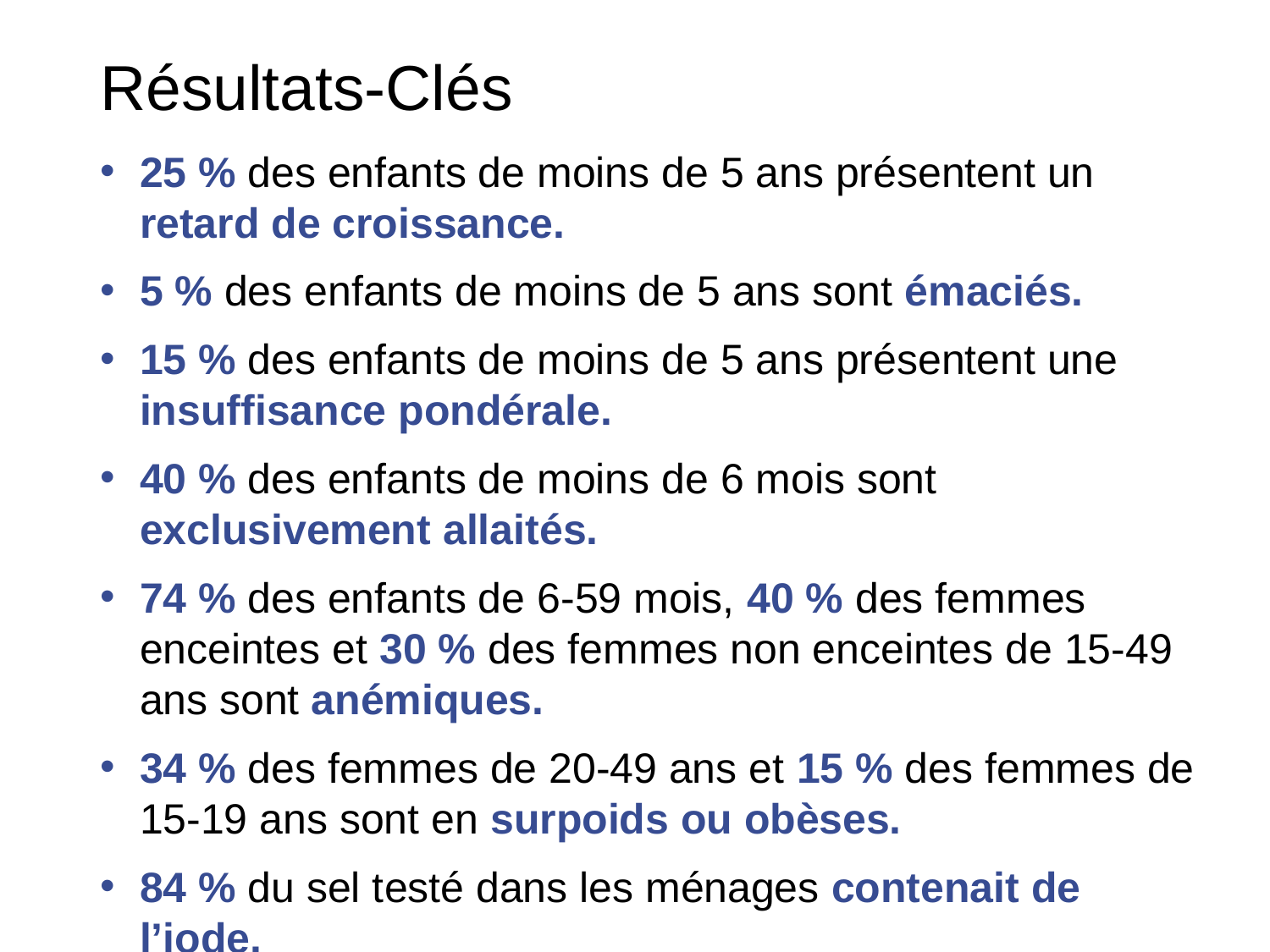

# Résultats-Clés
25 % des enfants de moins de 5 ans présentent un retard de croissance.
5 % des enfants de moins de 5 ans sont émaciés.
15 % des enfants de moins de 5 ans présentent une insuffisance pondérale.
40 % des enfants de moins de 6 mois sont exclusivement allaités.
74 % des enfants de 6-59 mois, 40 % des femmes enceintes et 30 % des femmes non enceintes de 15-49 ans sont anémiques.
34 % des femmes de 20-49 ans et 15 % des femmes de 15-19 ans sont en surpoids ou obèses.
84 % du sel testé dans les ménages contenait de l’iode.